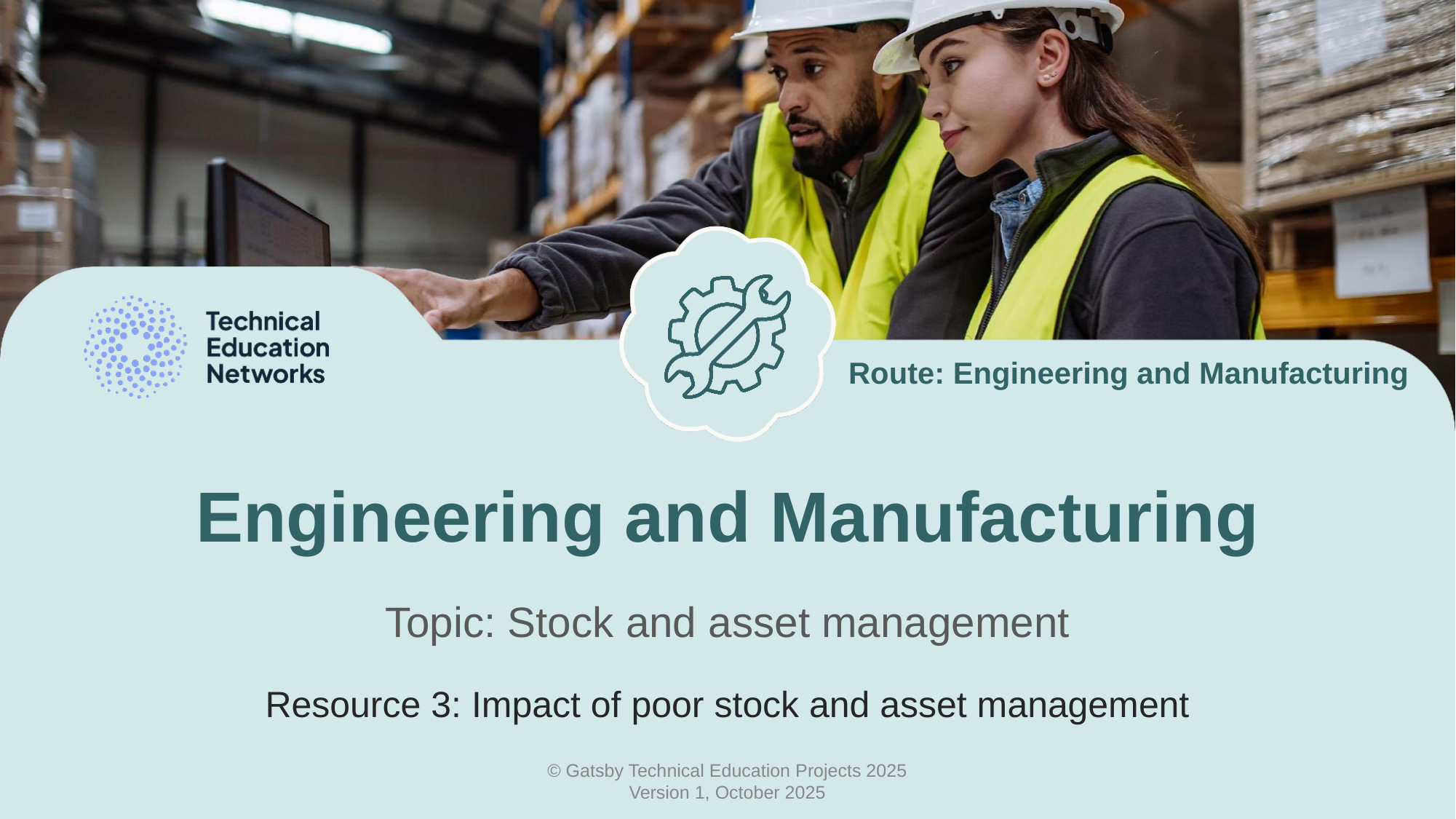

Route: Engineering and Manufacturing
# Engineering and Manufacturing
Topic: Stock and asset management
Resource 3: Impact of poor stock and asset management